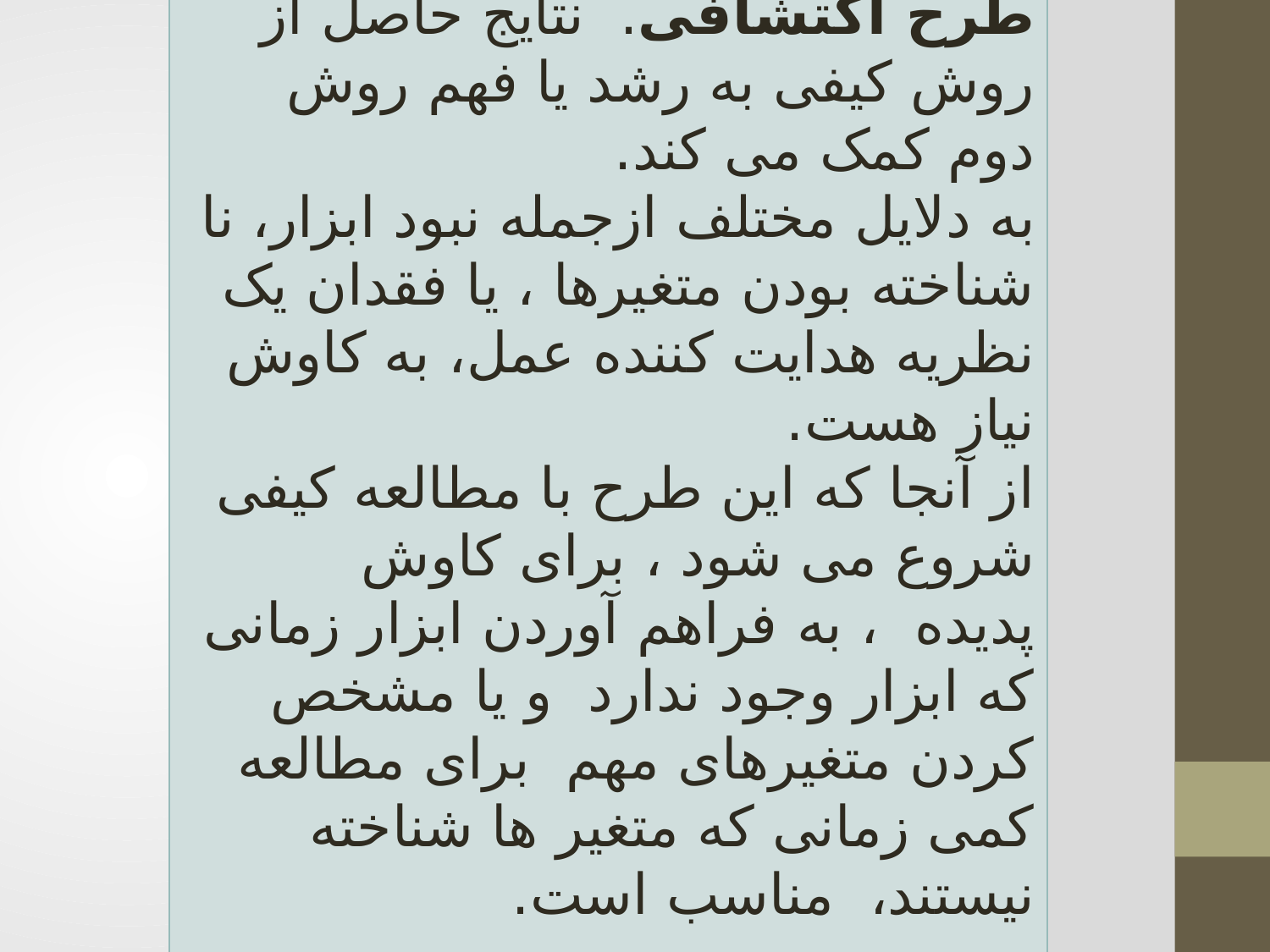

طرح اکتشافی.  نتایج حاصل از روش کیفی به رشد یا فهم روش دوم کمک می کند.
به دلایل مختلف ازجمله نبود ابزار، نا شناخته بودن متغیرها ، یا فقدان یک نظریه هدایت کننده عمل، به کاوش نیاز هست.
از آنجا که این طرح با مطالعه کیفی شروع می شود ، برای کاوش پدیده  ، به فراهم آوردن ابزار زمانی که ابزار وجود ندارد  و یا مشخص کردن متغیرهای مهم  برای مطالعه کمی زمانی که متغیر ها شناخته نیستند،  مناسب است.